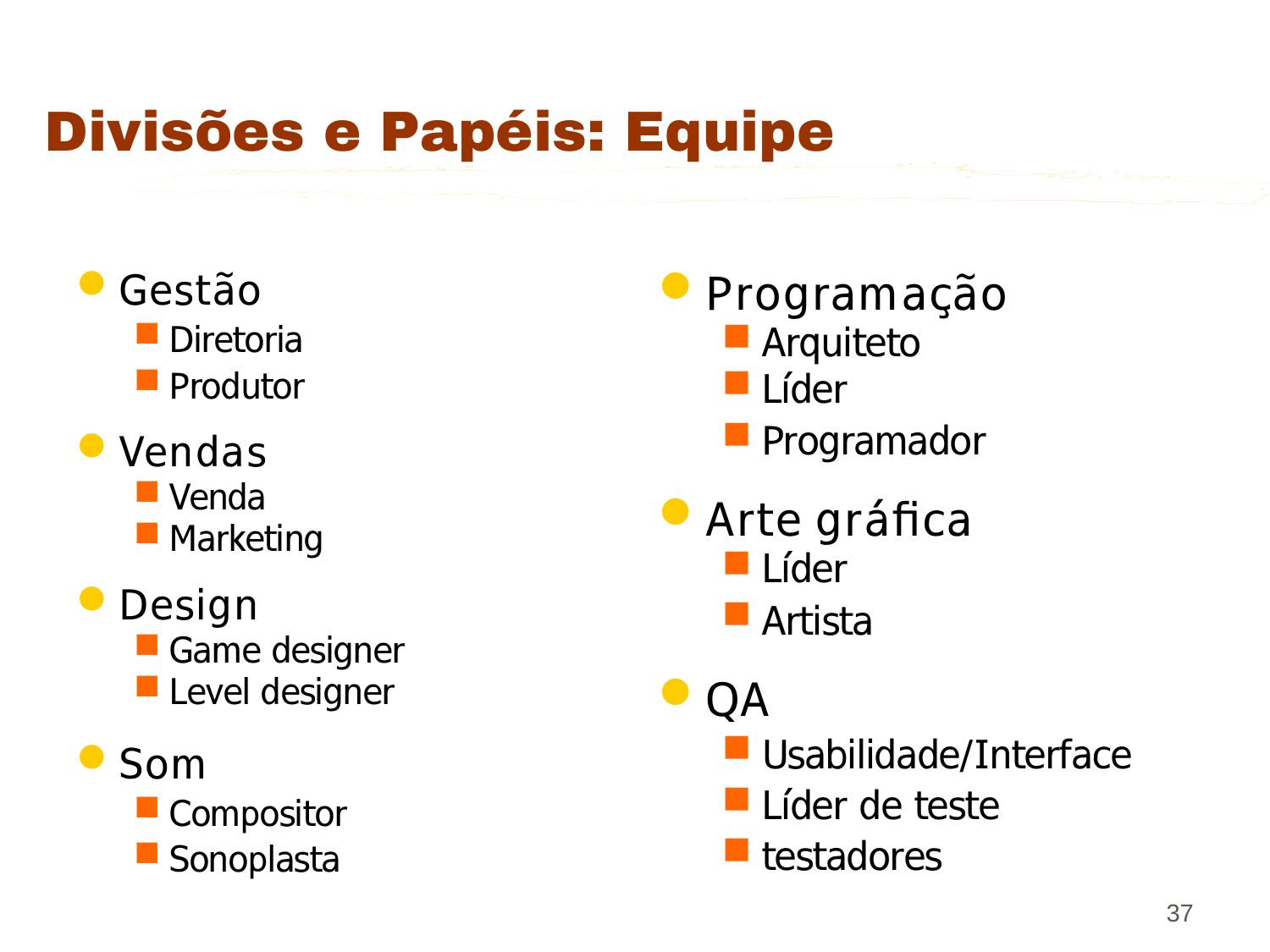

# Divisões e Papéis: Equipe
Gestão
Diretoria
Produtor
Vendas
Venda
Marketing
Design
Game designer
Level designer
Som
Compositor
Sonoplasta

Programação
Arquiteto
Líder
Programador
Arte gráfica
Líder
Artista
QA
Usabilidade/Interface
Líder de teste
testadores

37